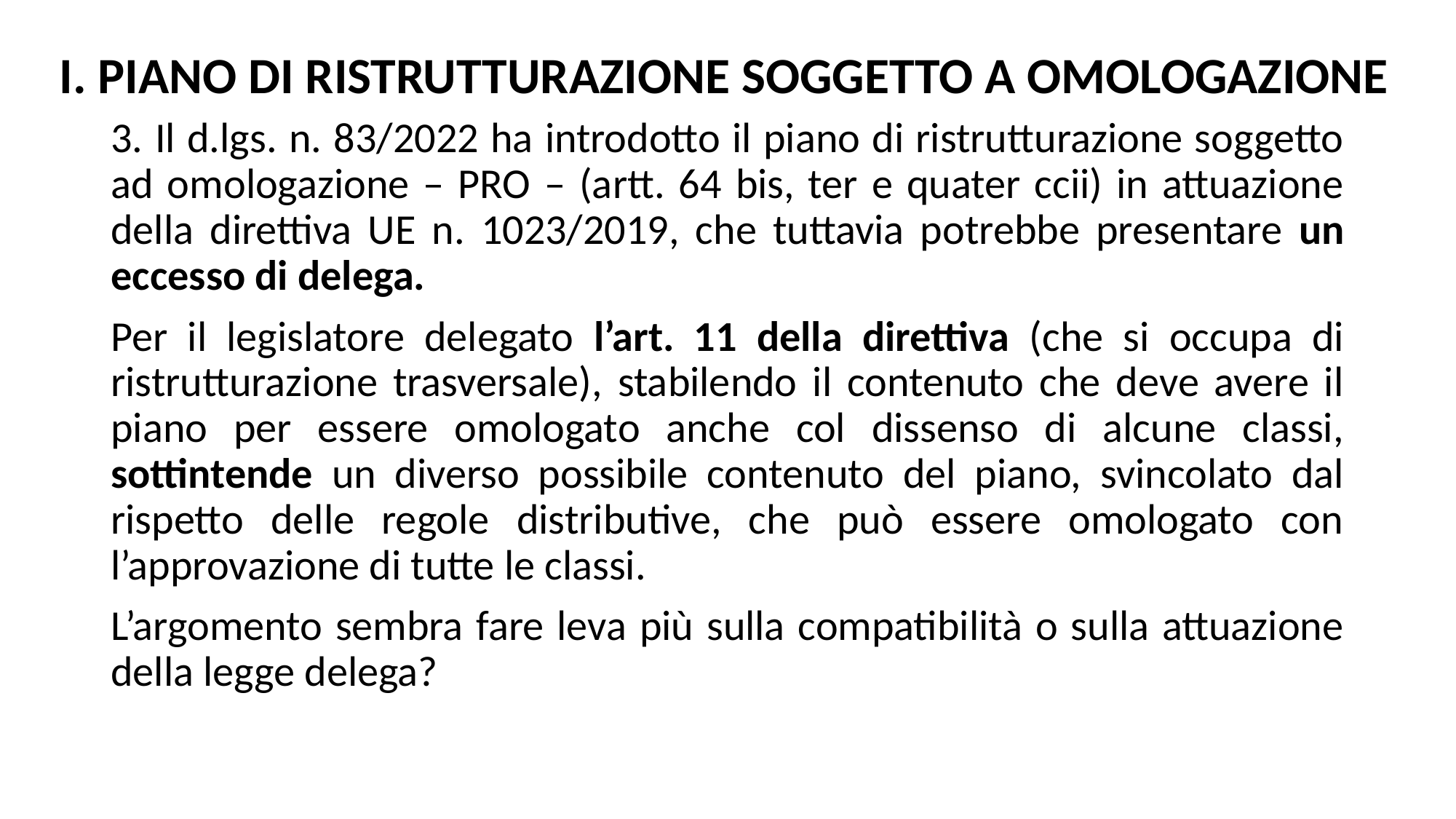

# I. PIANO DI RISTRUTTURAZIONE SOGGETTO A OMOLOGAZIONE
3. Il d.lgs. n. 83/2022 ha introdotto il piano di ristrutturazione soggetto ad omologazione – PRO – (artt. 64 bis, ter e quater ccii) in attuazione della direttiva UE n. 1023/2019, che tuttavia potrebbe presentare un eccesso di delega.
Per il legislatore delegato l’art. 11 della direttiva (che si occupa di ristrutturazione trasversale), stabilendo il contenuto che deve avere il piano per essere omologato anche col dissenso di alcune classi, sottintende un diverso possibile contenuto del piano, svincolato dal rispetto delle regole distributive, che può essere omologato con l’approvazione di tutte le classi.
L’argomento sembra fare leva più sulla compatibilità o sulla attuazione della legge delega?